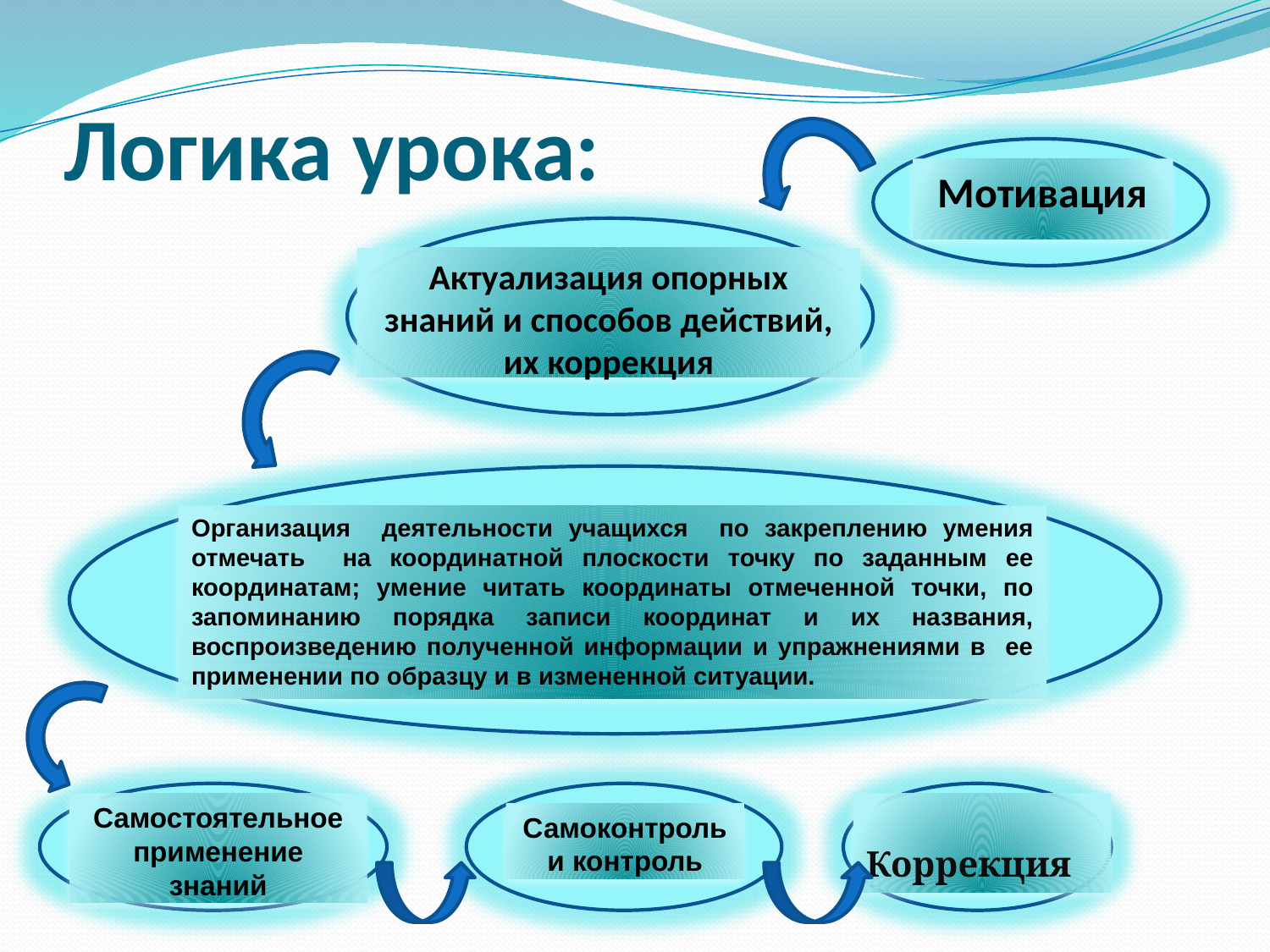

# Логика урока:

Мотивация

Актуализация опорных знаний и способов действий, их коррекция

Организация  деятельности учащихся  по закреплению умения отмечать  на координатной плоскости точку по заданным ее координатам; умение читать координаты отмеченной точки, по запоминанию порядка записи координат и их названия, воспроизведению полученной информации и упражнениями в  ее применении по образцу и в измененной ситуации.

Самостоятельное применение знаний
    Коррекция

Самоконтроль и контроль